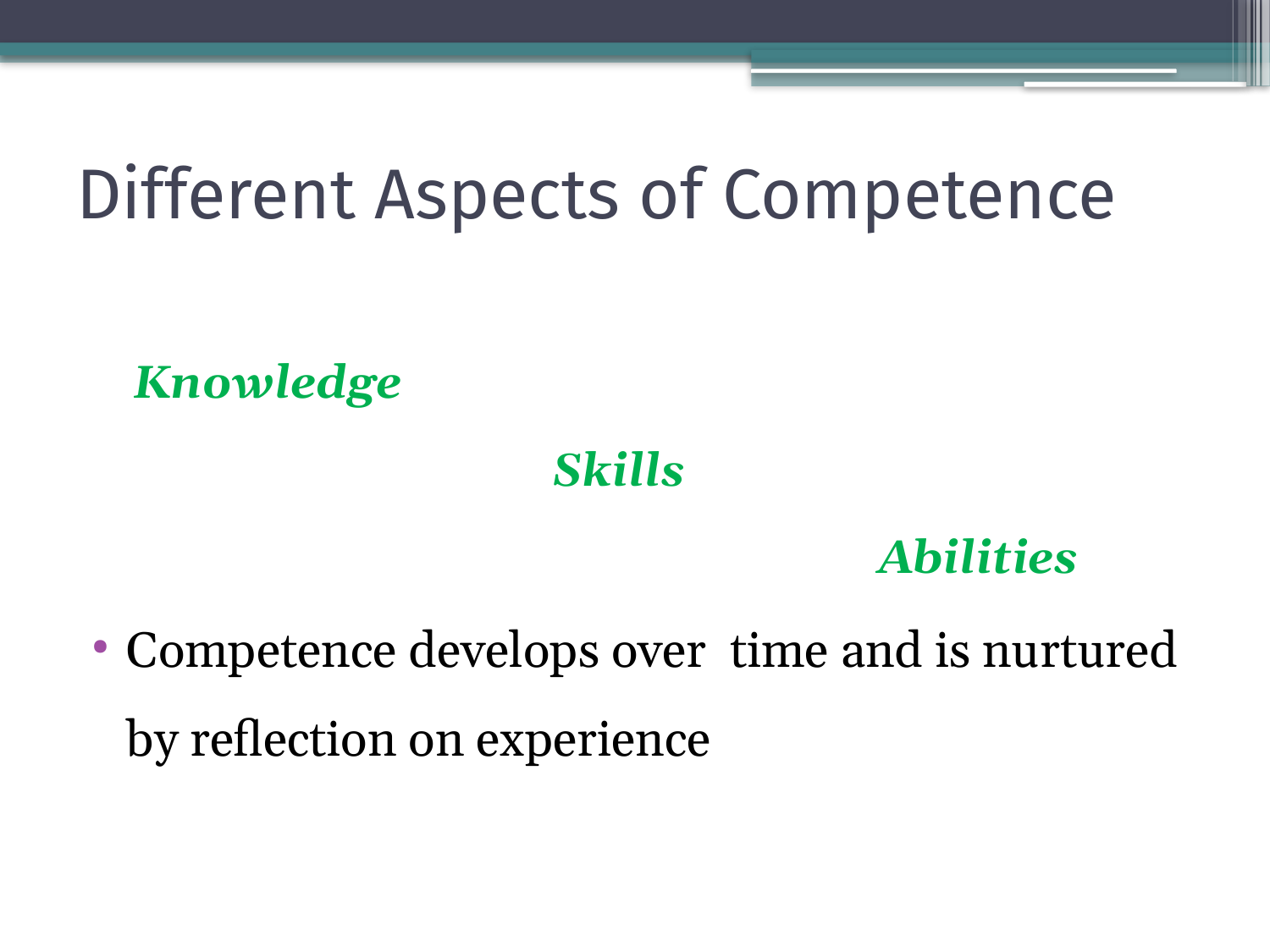

# Different Aspects of Competence

Knowledge
                                    Skills
                                                                Abilities
Competence develops over  time and is nurtured by reflection on experience